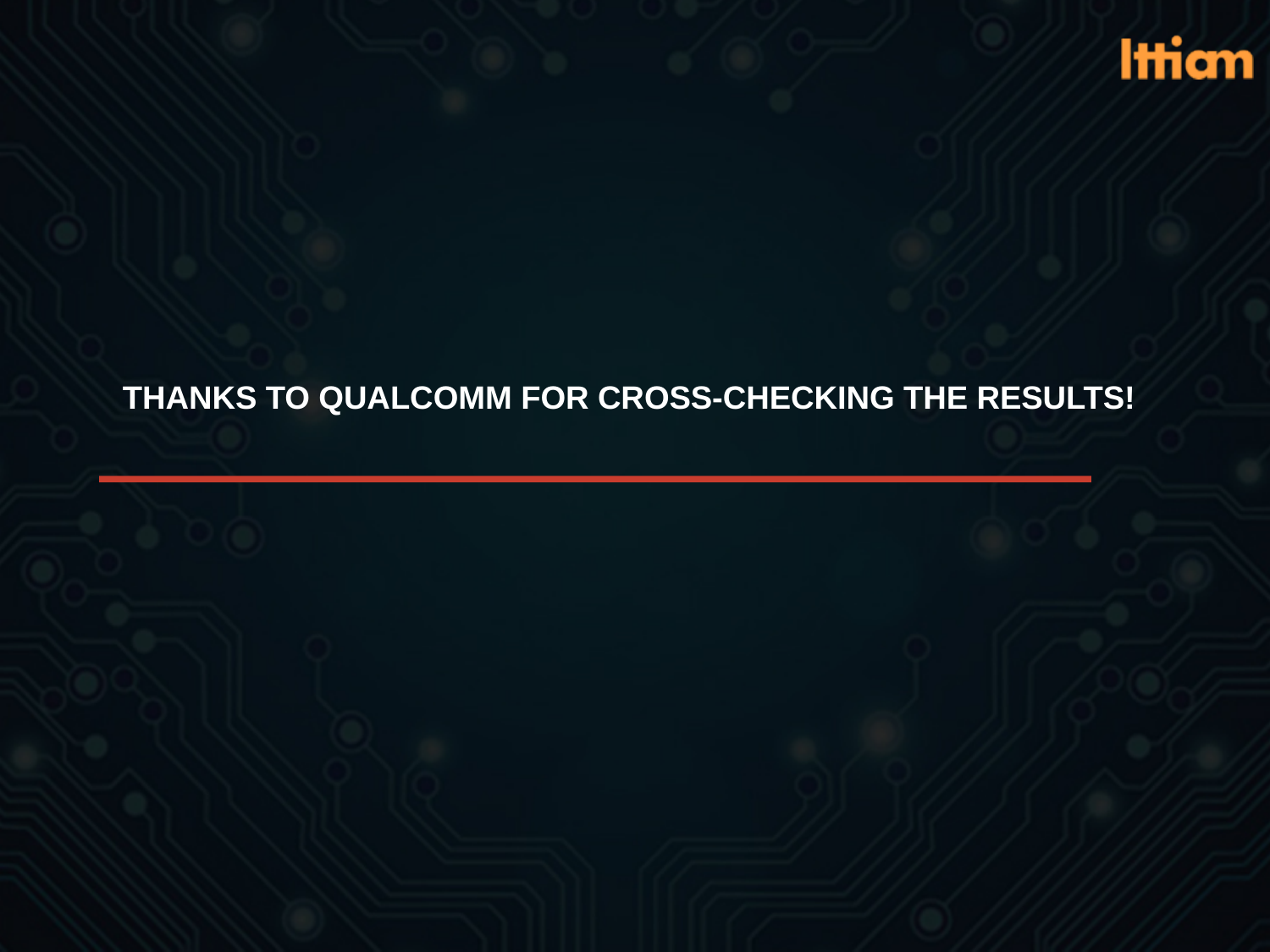

# THANKS TO QUALCOMM FOR CROSS-CHECKING THE RESULTS!